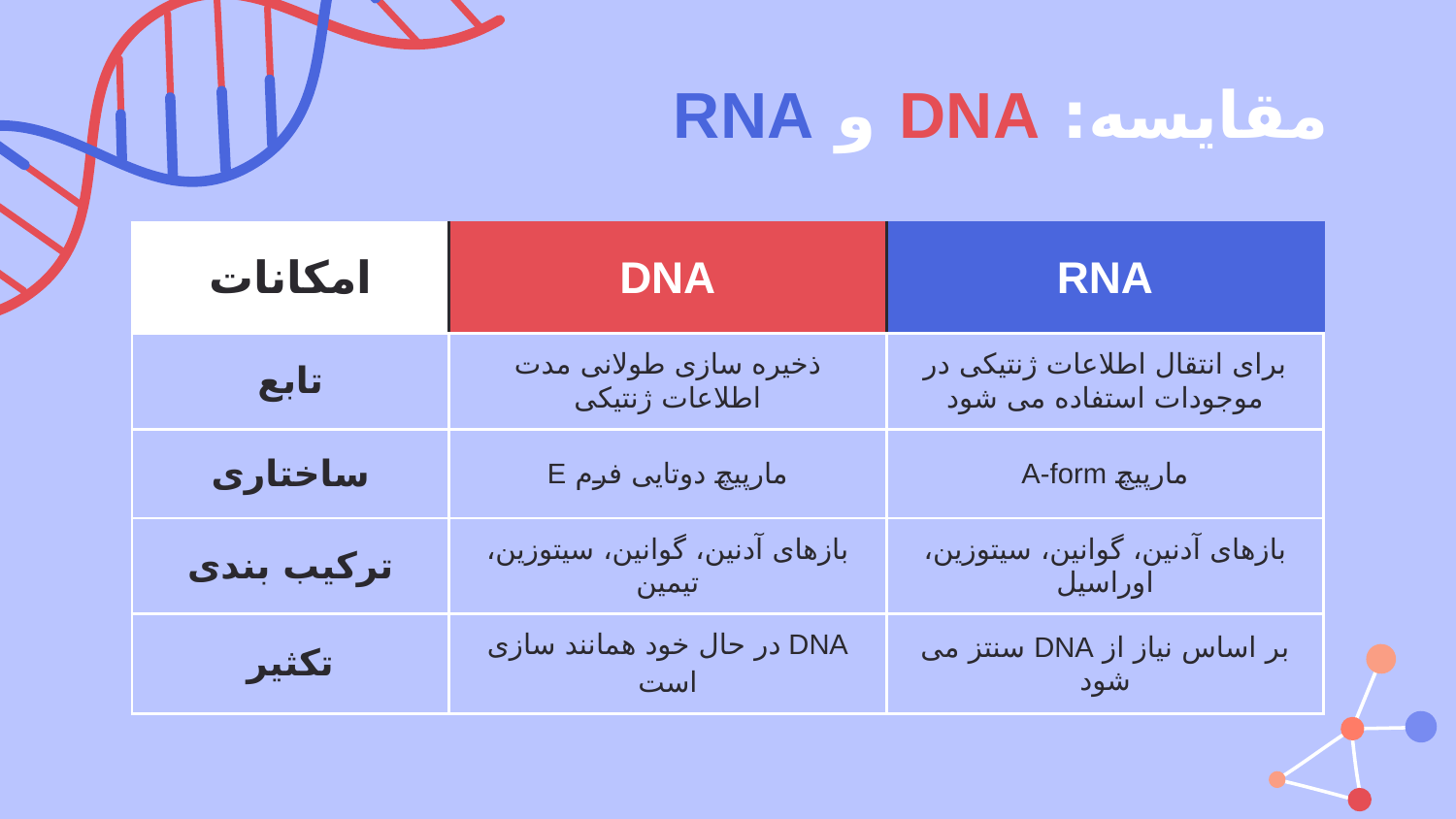

# مقایسه: DNA و RNA
| امکانات | DNA | RNA |
| --- | --- | --- |
| تابع | ذخیره سازی طولانی مدت اطلاعات ژنتیکی | برای انتقال اطلاعات ژنتیکی در موجودات استفاده می شود |
| ساختاری | مارپیچ دوتایی فرم E | مارپیچ A-form |
| ترکیب بندی | بازهای آدنین، گوانین، سیتوزین، تیمین | بازهای آدنین، گوانین، سیتوزین، اوراسیل |
| تکثیر | DNA در حال خود همانند سازی است | بر اساس نیاز از DNA سنتز می شود |